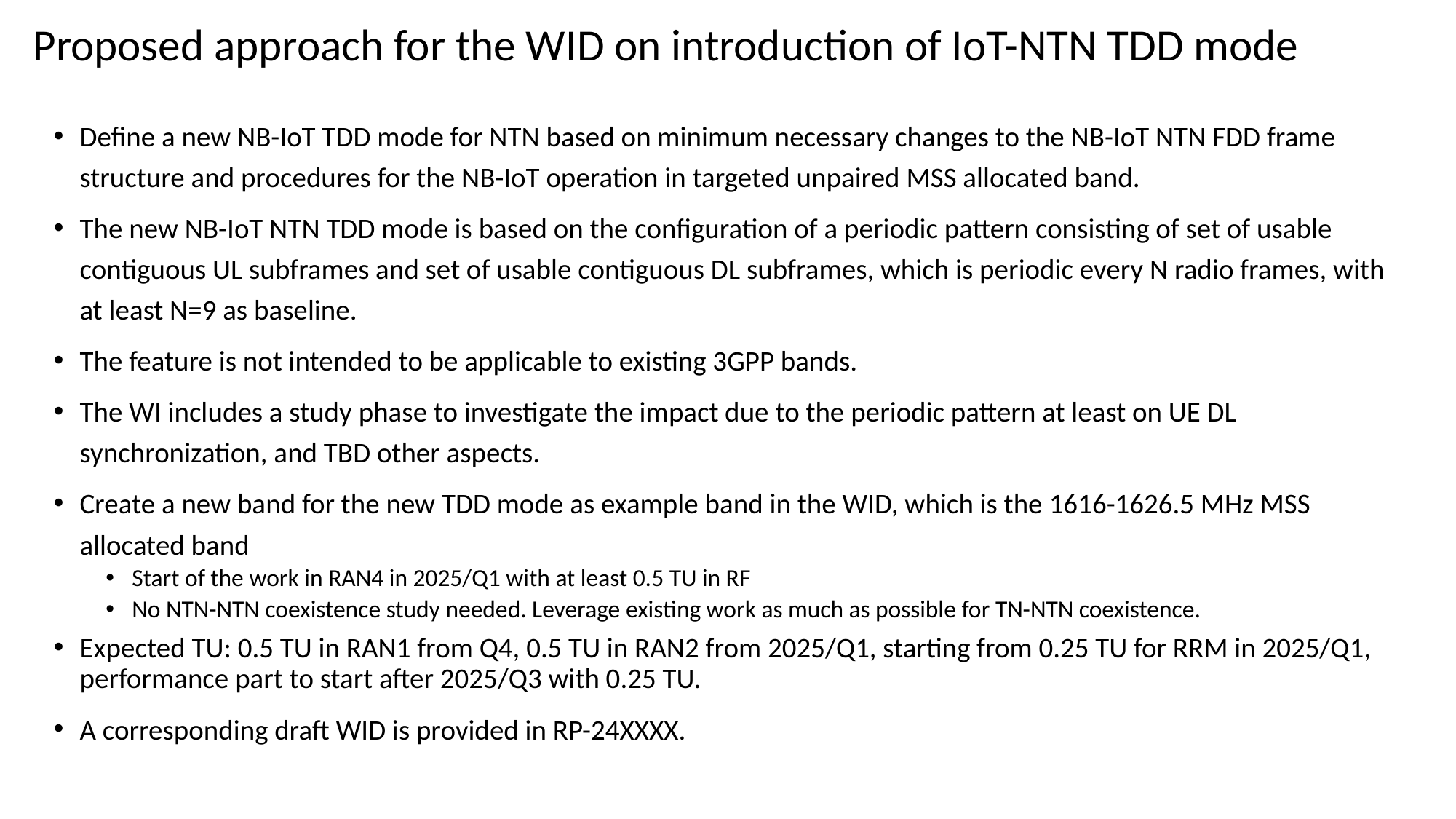

# Proposed approach for the WID on introduction of IoT-NTN TDD mode
Define a new NB-IoT TDD mode for NTN based on minimum necessary changes to the NB-IoT NTN FDD frame structure and procedures for the NB-IoT operation in targeted unpaired MSS allocated band.
The new NB-IoT NTN TDD mode is based on the configuration of a periodic pattern consisting of set of usable contiguous UL subframes and set of usable contiguous DL subframes, which is periodic every N radio frames, with at least N=9 as baseline.
The feature is not intended to be applicable to existing 3GPP bands.
The WI includes a study phase to investigate the impact due to the periodic pattern at least on UE DL synchronization, and TBD other aspects.
Create a new band for the new TDD mode as example band in the WID, which is the 1616-1626.5 MHz MSS allocated band
Start of the work in RAN4 in 2025/Q1 with at least 0.5 TU in RF
No NTN-NTN coexistence study needed. Leverage existing work as much as possible for TN-NTN coexistence.
Expected TU: 0.5 TU in RAN1 from Q4, 0.5 TU in RAN2 from 2025/Q1, starting from 0.25 TU for RRM in 2025/Q1, performance part to start after 2025/Q3 with 0.25 TU.
A corresponding draft WID is provided in RP-24XXXX.